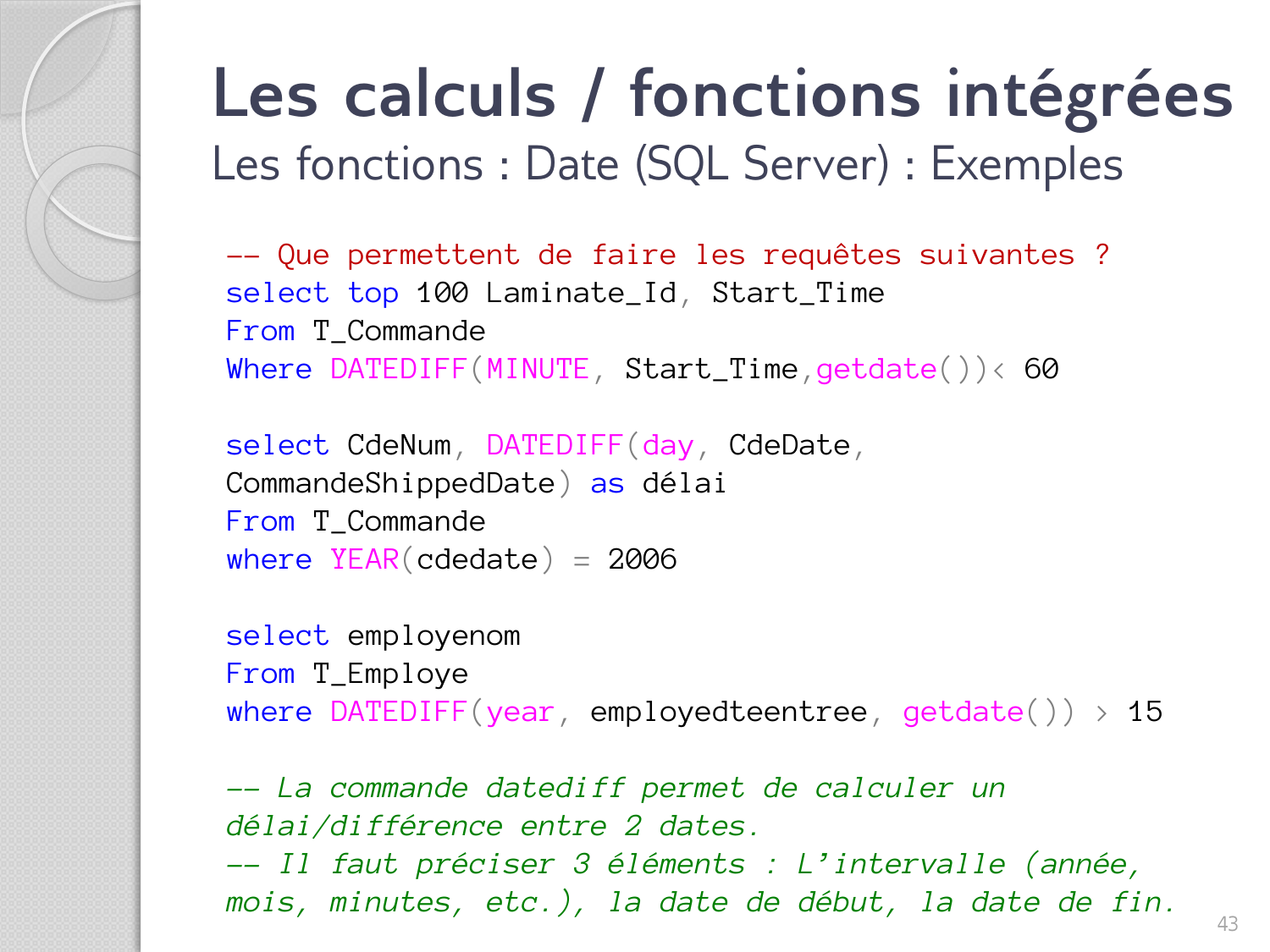

# Les calculs / fonctions intégrées Les fonctions : Date (SQL Server) : Exemples
-- Que permettent de faire les requêtes suivantes ?
select top 100 Laminate_Id, Start_Time
From T_Commande
Where DATEDIFF(MINUTE, Start_Time,getdate())< 60

select CdeNum, DATEDIFF(day, CdeDate, CommandeShippedDate) as délai
From T_Commande
where YEAR(cdedate) = 2006

select employenom
From T_Employe
where DATEDIFF(year, employedteentree, getdate()) > 15

-- La commande datediff permet de calculer un délai/différence entre 2 dates.
-- Il faut préciser 3 éléments : L’intervalle (année, mois, minutes, etc.), la date de début, la date de fin.
43